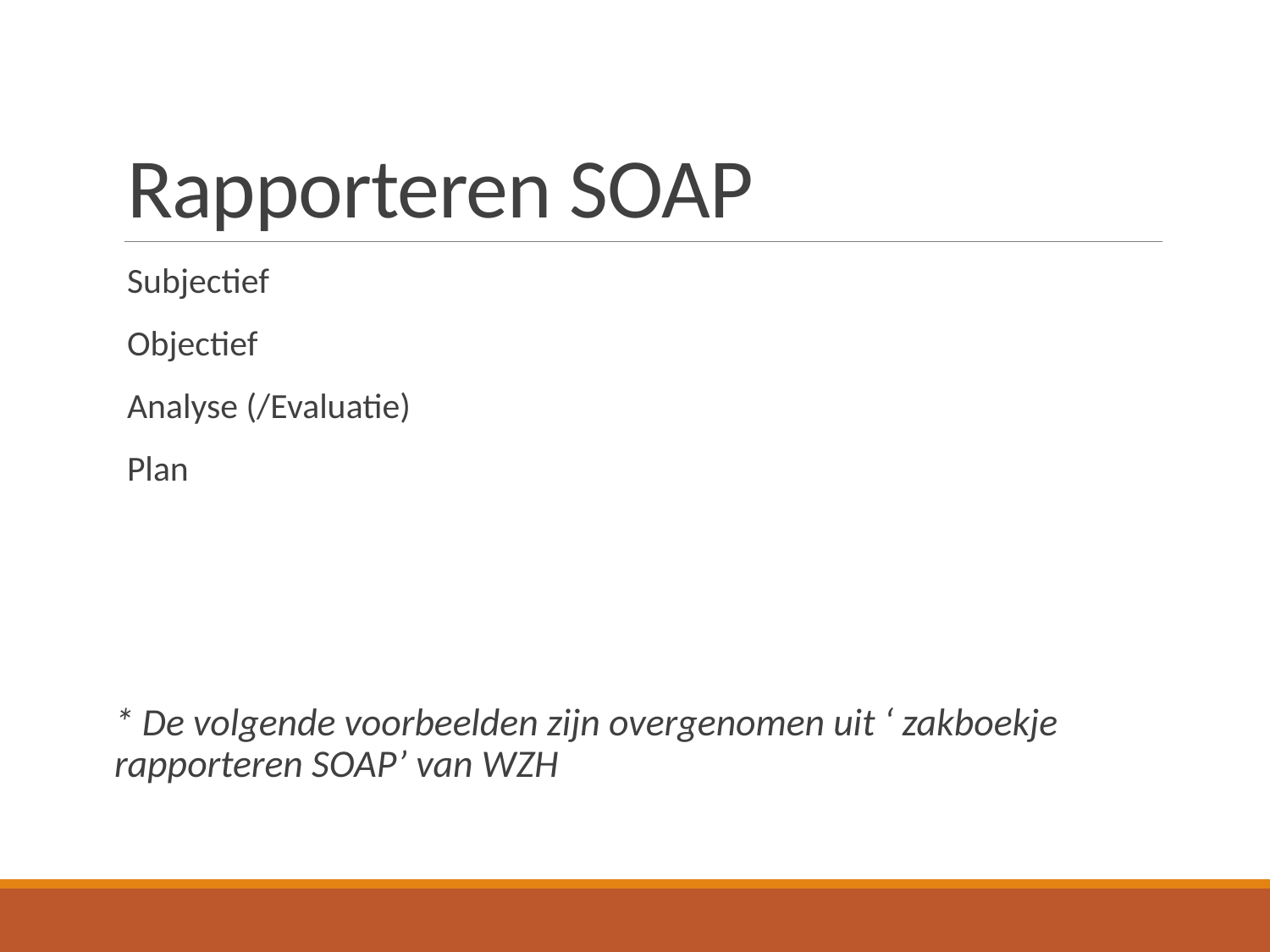

# Rapporteren SOAP
Subjectief
Objectief
Analyse (/Evaluatie)
Plan

* De volgende voorbeelden zijn overgenomen uit ‘ zakboekje rapporteren SOAP’ van WZH